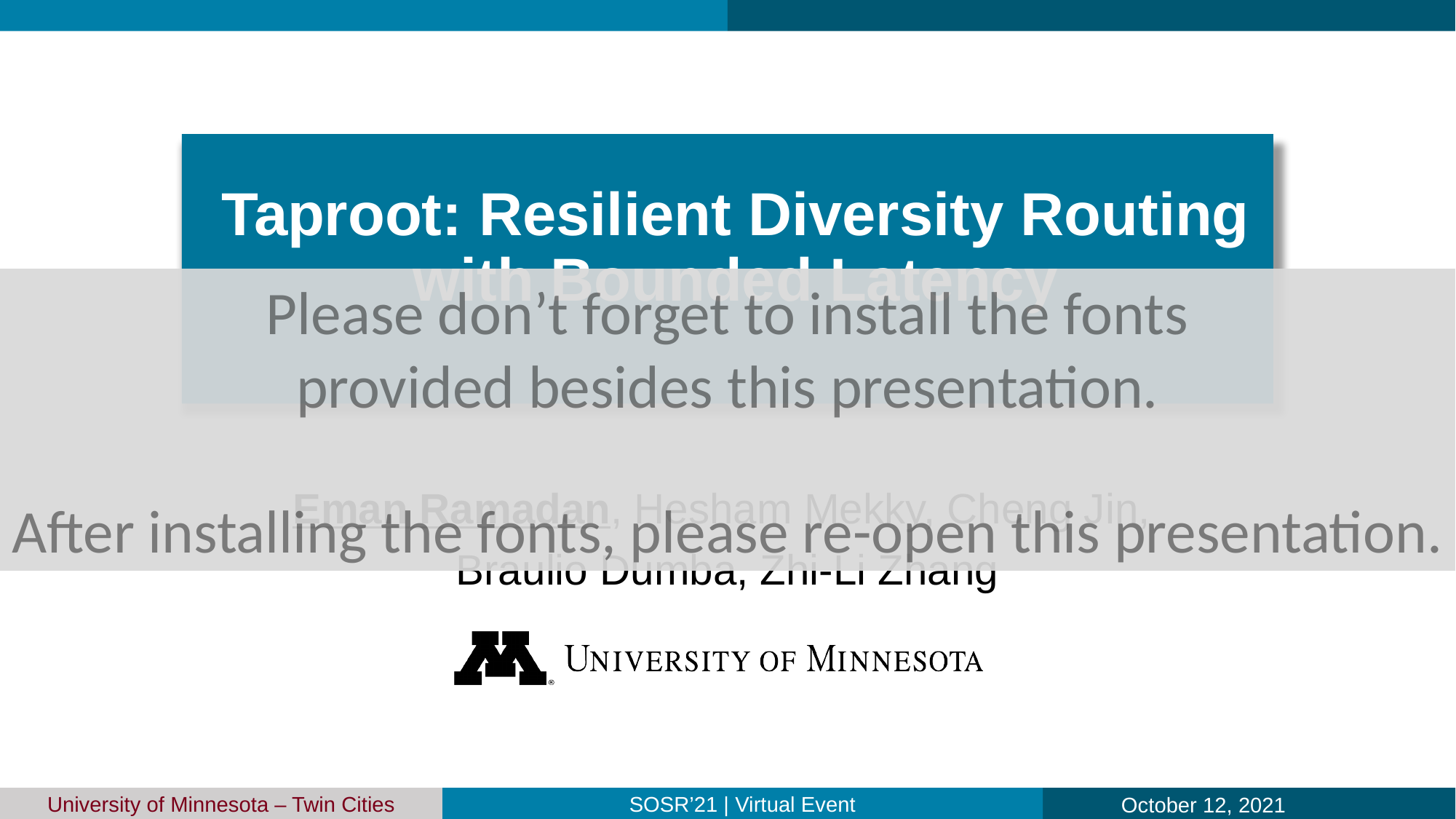

# Taproot: Resilient Diversity Routing with Bounded Latency
Please don’t forget to install the fonts
provided besides this presentation.

After installing the fonts, please re-open this presentation.
Eman Ramadan, Hesham Mekky, Cheng Jin,
Braulio Dumba, Zhi-Li Zhang